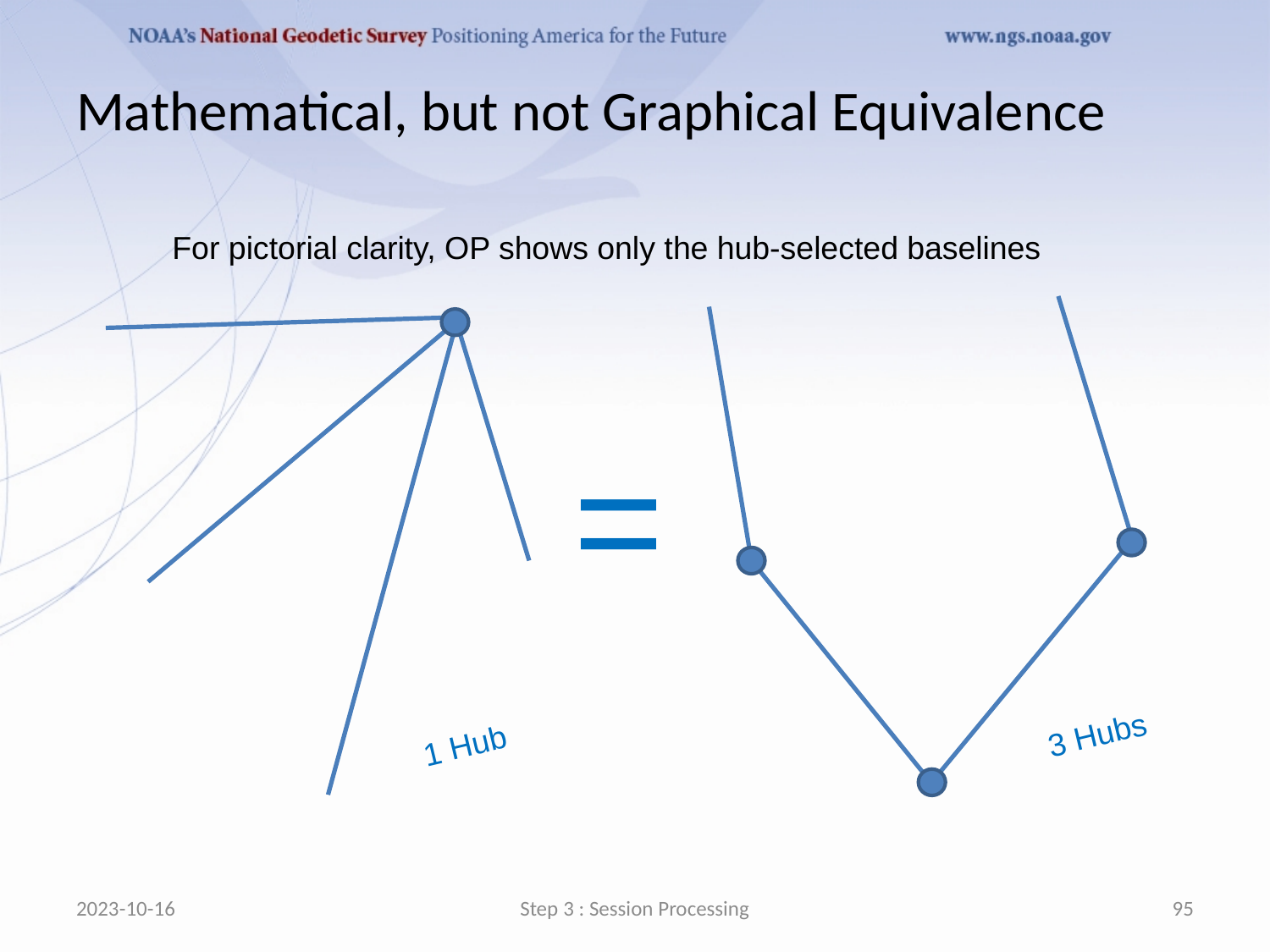

# Mathematical, but not Graphical Equivalence
For pictorial clarity, OP shows only the hub-selected baselines

=

3 Hubs
1 Hub

2023-10-16
Step 3 : Session Processing
95